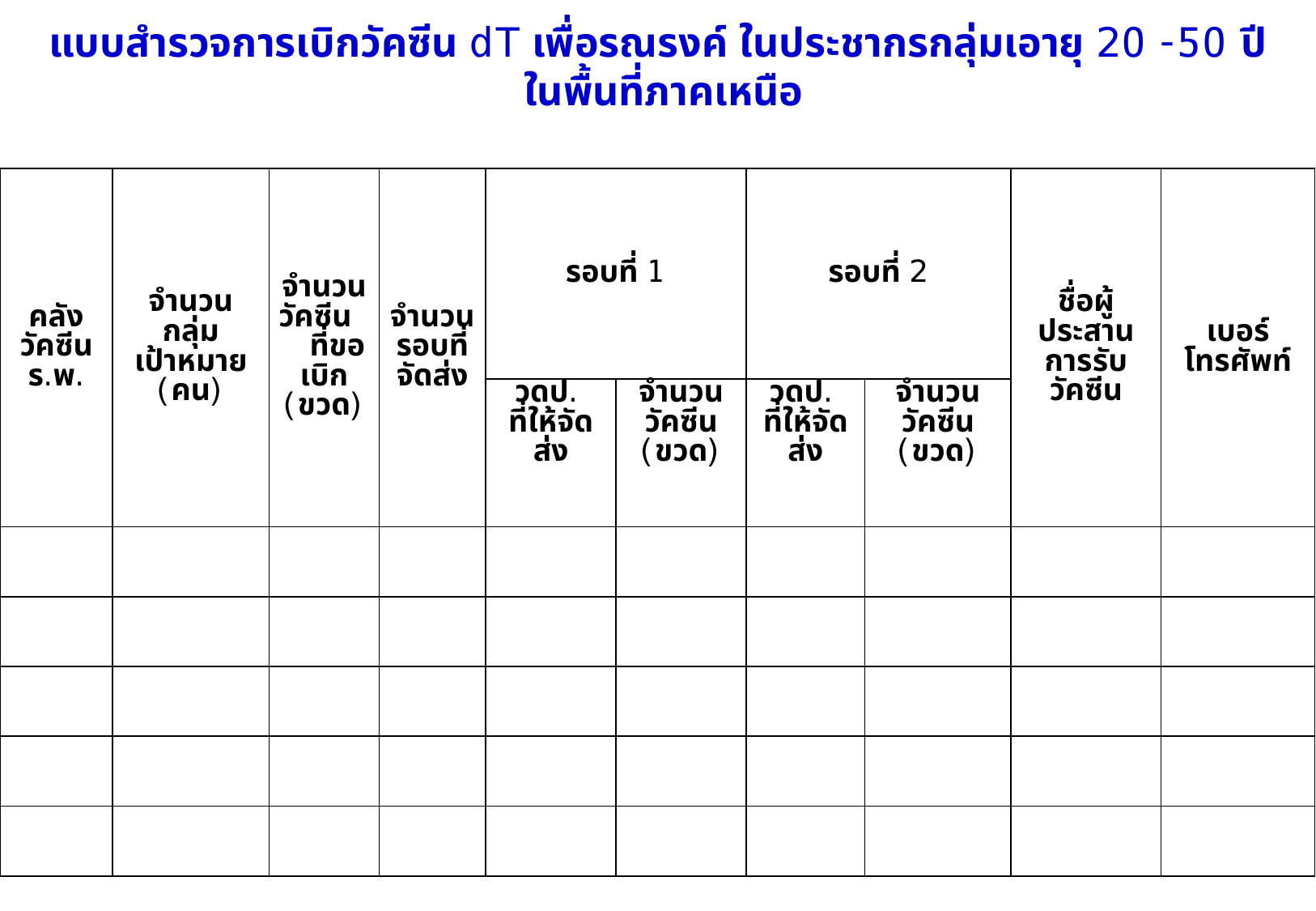

แบบสำรวจการเบิกวัคซีน dT เพื่อรณรงค์ ในประชากรกลุ่มเอายุ 20 -50 ปี
ในพื้นที่ภาคเหนือ
| คลัง วัคซีน ร.พ. | จำนวน กลุ่ม เป้าหมาย (คน) | จำนวนวัคซีน ที่ขอเบิก (ขวด) | จำนวนรอบที่จัดส่ง | รอบที่ 1 |  | รอบที่ 2 |  | ชื่อผู้ประสาน การรับวัคซีน | เบอร์โทรศัพท์ |
| --- | --- | --- | --- | --- | --- | --- | --- | --- | --- |
|  |  |  |  | วดป. ที่ให้จัดส่ง | จำนวนวัคซีน (ขวด) | วดป. ที่ให้จัดส่ง | จำนวนวัคซีน (ขวด) |  |  |
|  |  |  |  |  |  |  |  |  |  |
|  |  |  |  |  |  |  |  |  |  |
|  |  |  |  |  |  |  |  |  |  |
|  |  |  |  |  |  |  |  |  |  |
|  |  |  |  |  |  |  |  |  |  |